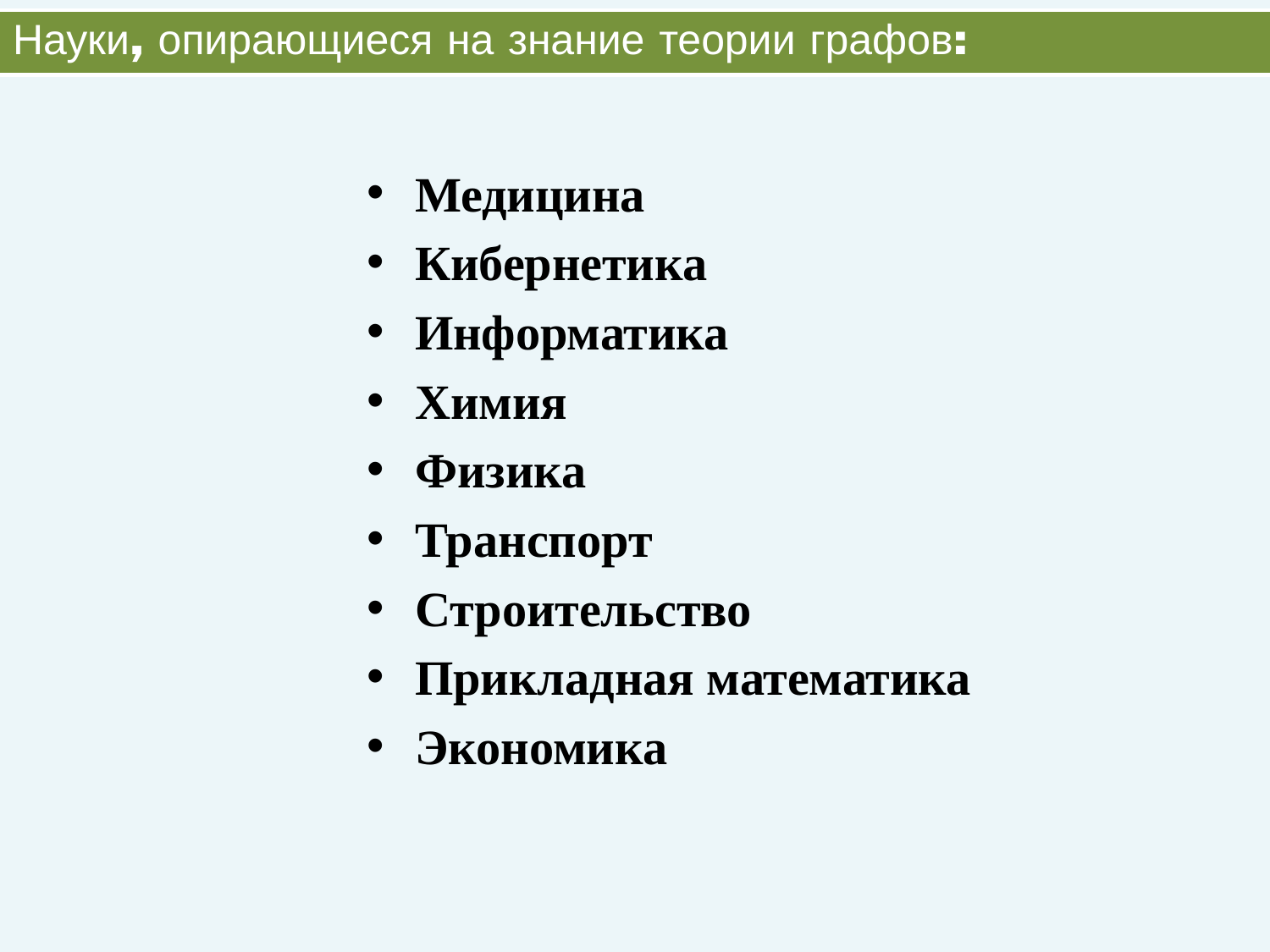

Науки, опирающиеся на знание теории графов:

Медицина
Кибернетика
Информатика
Химия
Физика
Транспорт
Строительство
Прикладная математика
Экономика